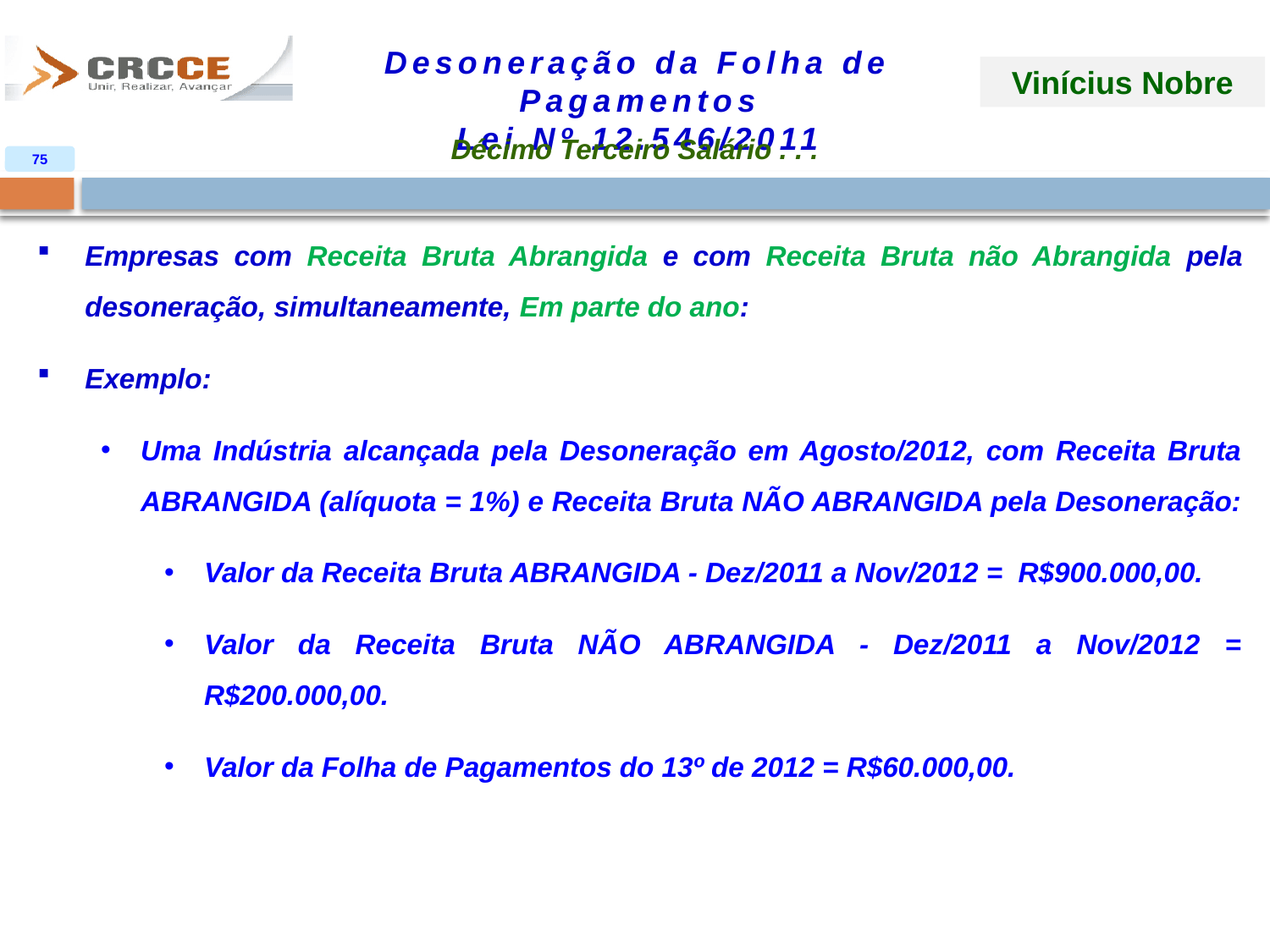

Décimo Terceiro Salário . . .
75
Empresas com Receita Bruta Abrangida e com Receita Bruta não Abrangida pela desoneração, simultaneamente, Em parte do ano:
Exemplo:
Uma Indústria alcançada pela Desoneração em Agosto/2012, com Receita Bruta ABRANGIDA (alíquota = 1%) e Receita Bruta NÃO ABRANGIDA pela Desoneração:
Valor da Receita Bruta ABRANGIDA - Dez/2011 a Nov/2012 =  R$900.000,00.
Valor da Receita Bruta NÃO ABRANGIDA - Dez/2011 a Nov/2012 = R$200.000,00.
Valor da Folha de Pagamentos do 13º de 2012 = R$60.000,00.